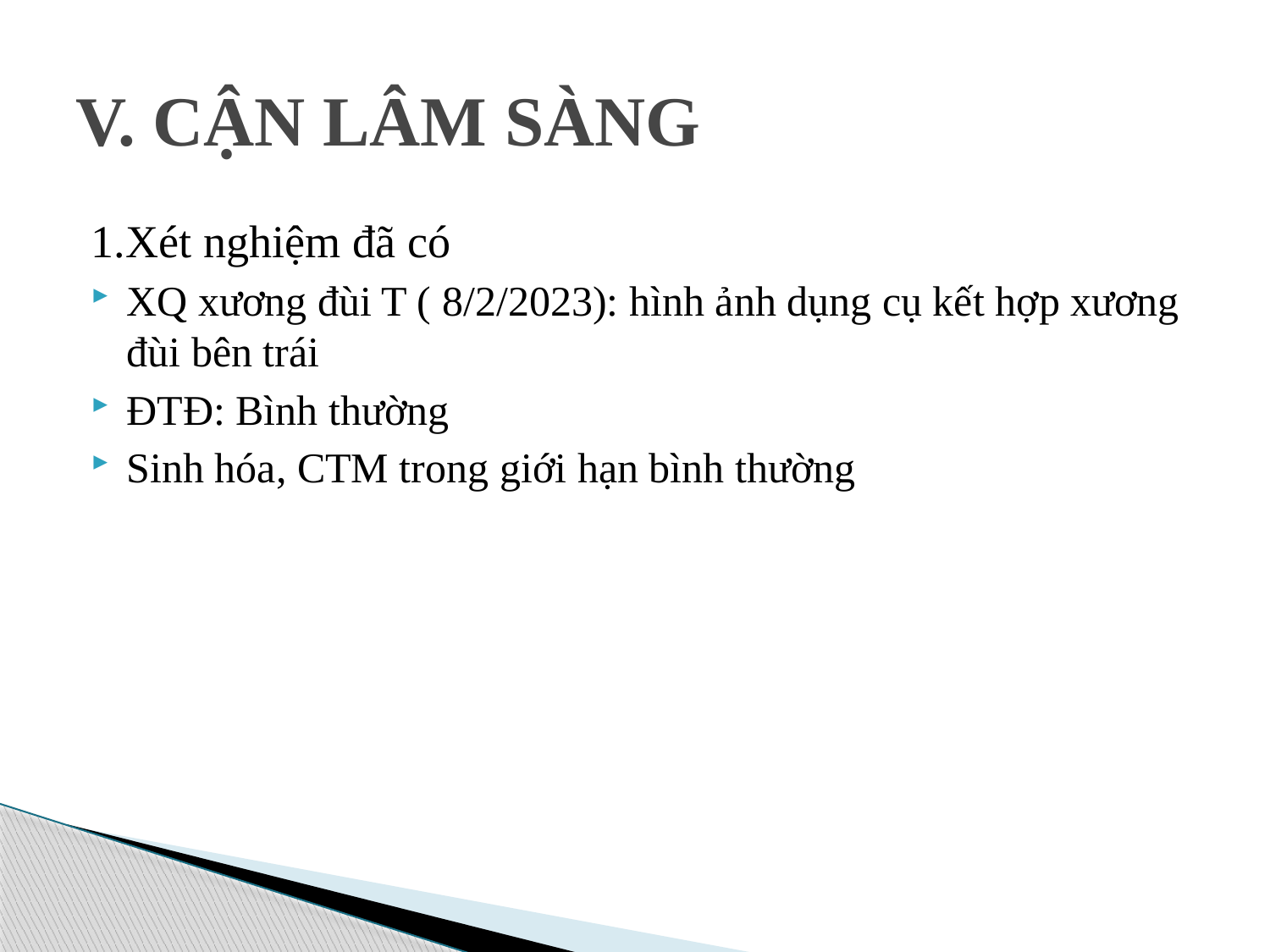

# V. CẬN LÂM SÀNG
1.Xét nghiệm đã có
XQ xương đùi T ( 8/2/2023): hình ảnh dụng cụ kết hợp xương đùi bên trái
ĐTĐ: Bình thường
Sinh hóa, CTM trong giới hạn bình thường